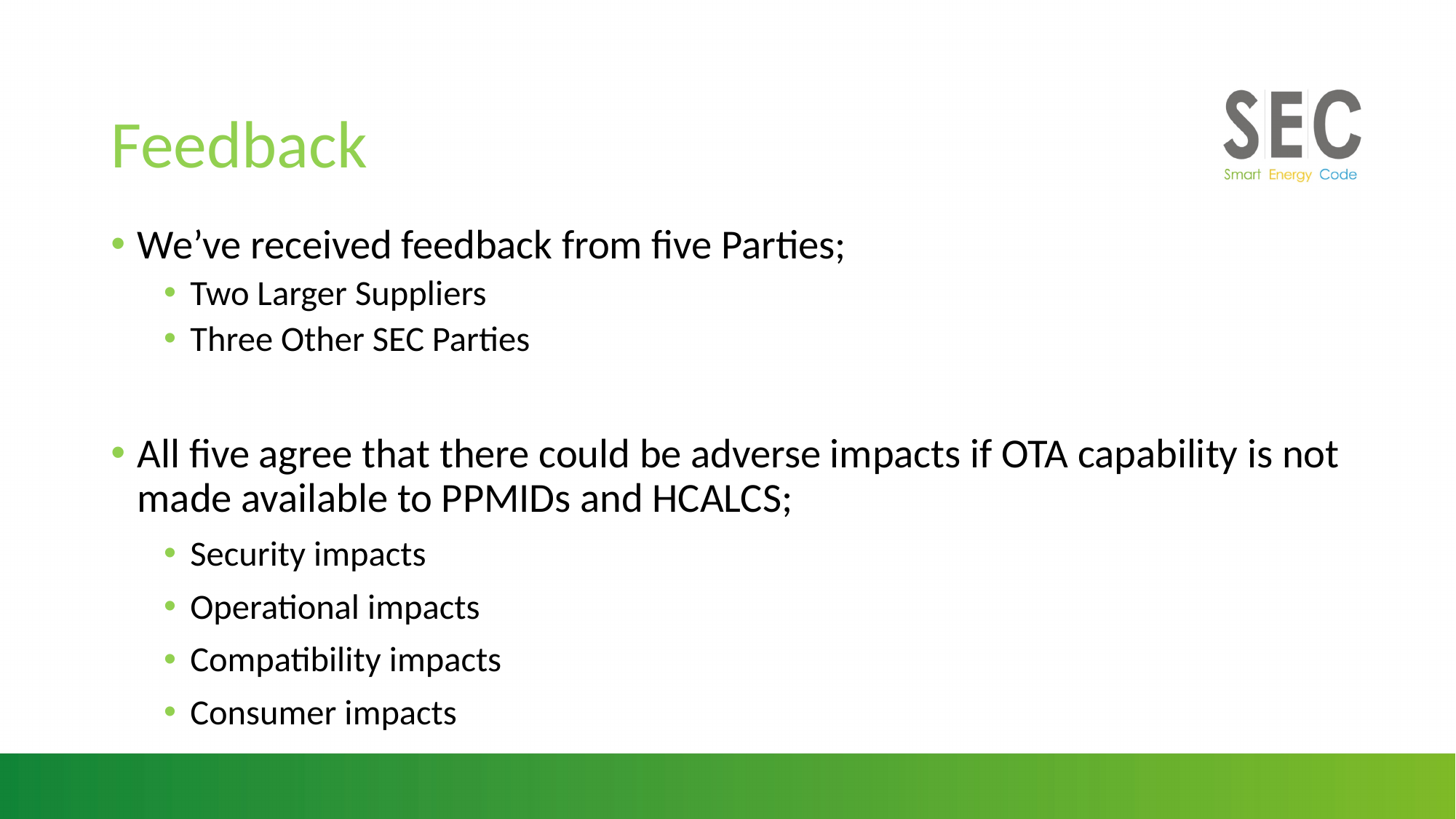

# Feedback
We’ve received feedback from five Parties;
Two Larger Suppliers
Three Other SEC Parties

All five agree that there could be adverse impacts if OTA capability is not made available to PPMIDs and HCALCS;
Security impacts
Operational impacts
Compatibility impacts
Consumer impacts